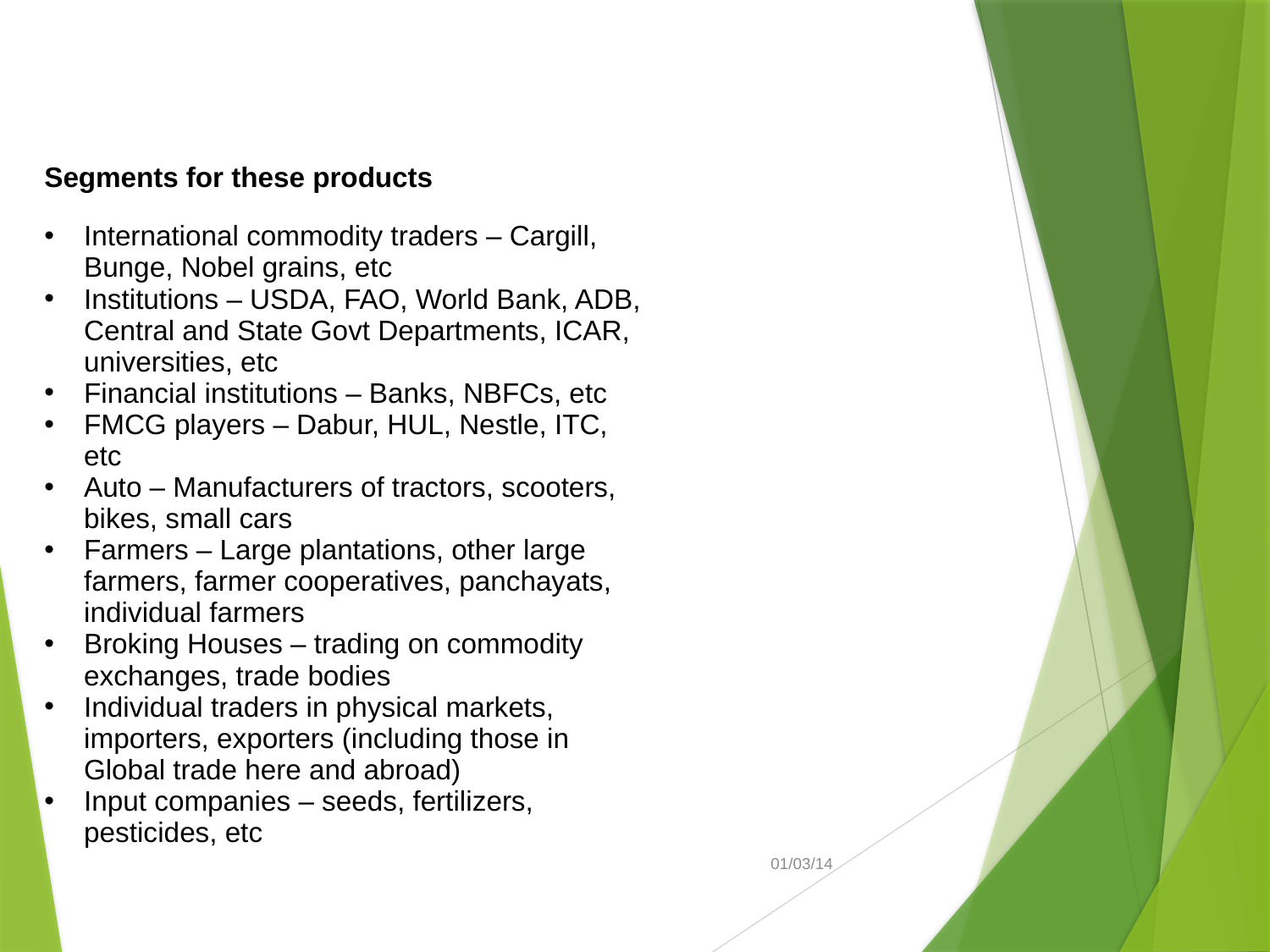

Segments for these products

International commodity traders – Cargill, Bunge, Nobel grains, etc
Institutions – USDA, FAO, World Bank, ADB, Central and State Govt Departments, ICAR, universities, etc
Financial institutions – Banks, NBFCs, etc
FMCG players – Dabur, HUL, Nestle, ITC, etc
Auto – Manufacturers of tractors, scooters, bikes, small cars
Farmers – Large plantations, other large farmers, farmer cooperatives, panchayats, individual farmers
Broking Houses – trading on commodity exchanges, trade bodies
Individual traders in physical markets, importers, exporters (including those in Global trade here and abroad)
Input companies – seeds, fertilizers, pesticides, etc
01/03/14